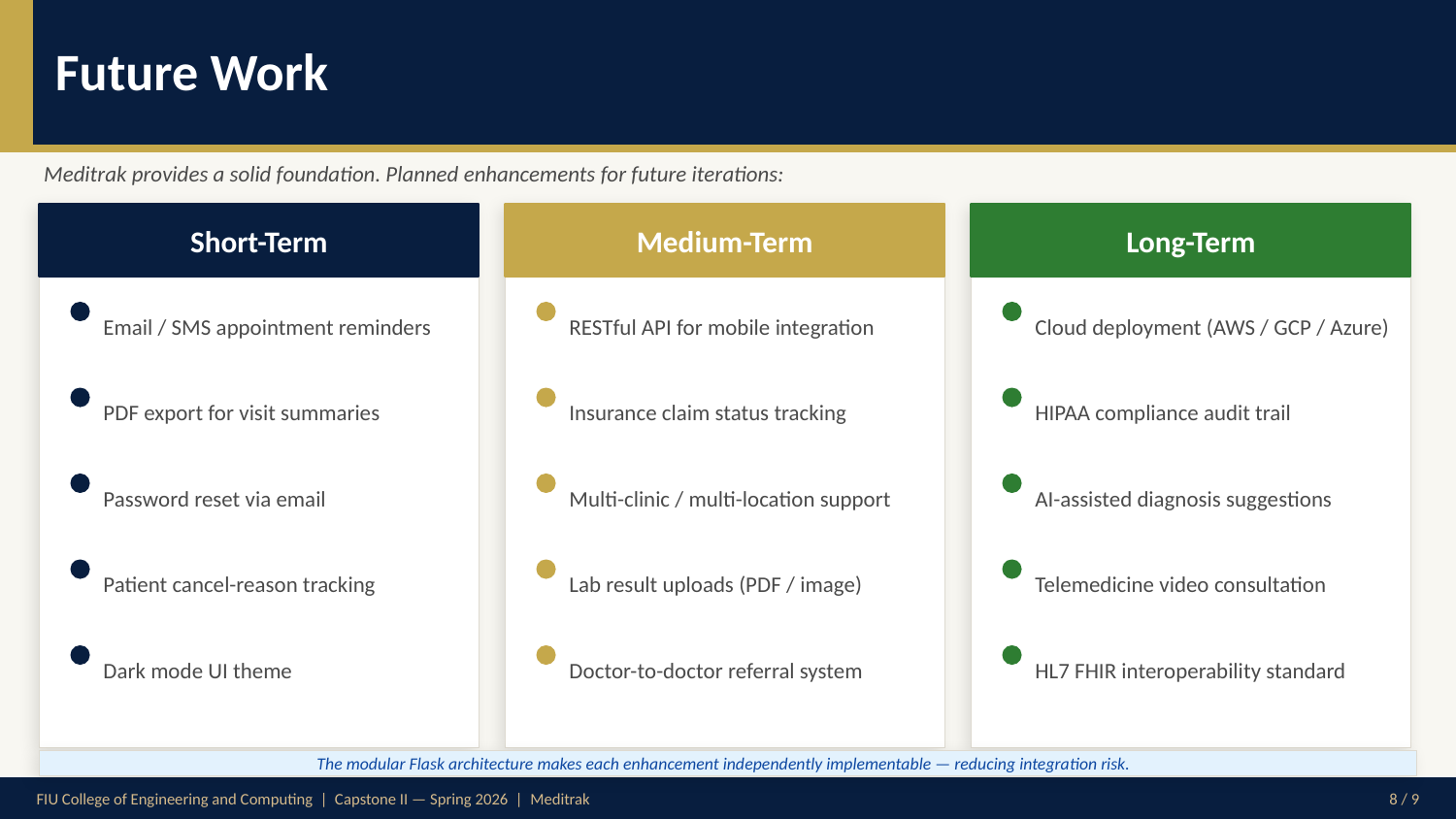

Future Work

Meditrak provides a solid foundation. Planned enhancements for future iterations:

Short-Term

Medium-Term

Long-Term
Email / SMS appointment reminders
RESTful API for mobile integration
Cloud deployment (AWS / GCP / Azure)

PDF export for visit summaries
Insurance claim status tracking
HIPAA compliance audit trail

Password reset via email
Multi-clinic / multi-location support
AI-assisted diagnosis suggestions

Patient cancel-reason tracking
Lab result uploads (PDF / image)
Telemedicine video consultation

Dark mode UI theme
Doctor-to-doctor referral system
HL7 FHIR interoperability standard

The modular Flask architecture makes each enhancement independently implementable — reducing integration risk.

FIU College of Engineering and Computing  |  Capstone II — Spring 2026  |  Meditrak
8 / 9